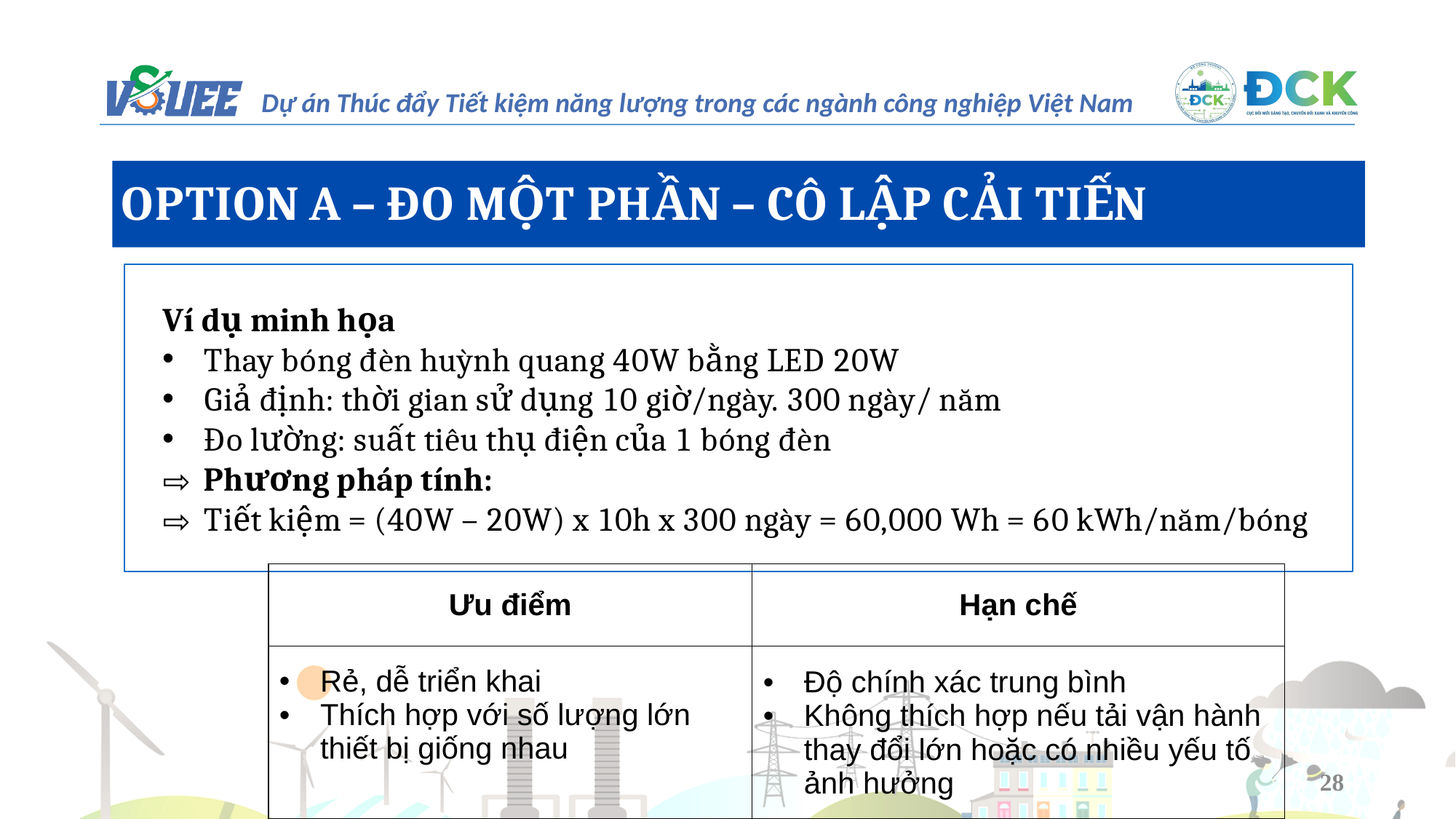

OPTION A – ĐO MỘT PHẦN – CÔ LẬP CẢI TIẾN
Ví dụ minh họa
Thay bóng đèn huỳnh quang 40W bằng LED 20W
Giả định: thời gian sử dụng 10 giờ/ngày. 300 ngày/ năm
Đo lường: suất tiêu thụ điện của 1 bóng đèn
Phương pháp tính:
Tiết kiệm = (40W – 20W) x 10h x 300 ngày = 60,000 Wh = 60 kWh/năm/bóng
| Ưu điểm | Hạn chế |
| --- | --- |
| Rẻ, dễ triển khai Thích hợp với số lượng lớn thiết bị giống nhau | Độ chính xác trung bình Không thích hợp nếu tải vận hành thay đổi lớn hoặc có nhiều yếu tố ảnh hưởng |
28